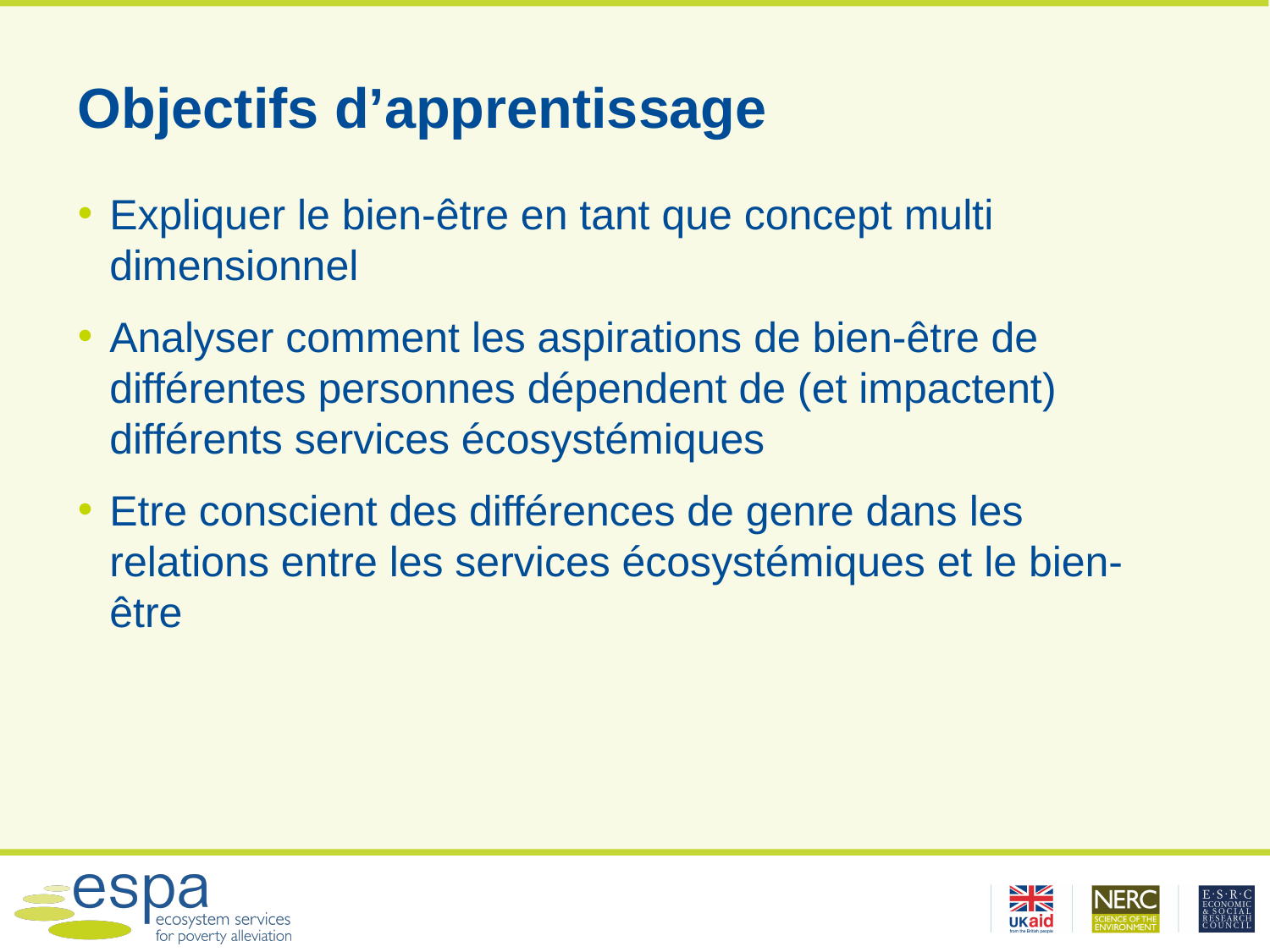

# Objectifs d’apprentissage
Expliquer le bien-être en tant que concept multi dimensionnel
Analyser comment les aspirations de bien-être de différentes personnes dépendent de (et impactent) différents services écosystémiques
Etre conscient des différences de genre dans les relations entre les services écosystémiques et le bien-être